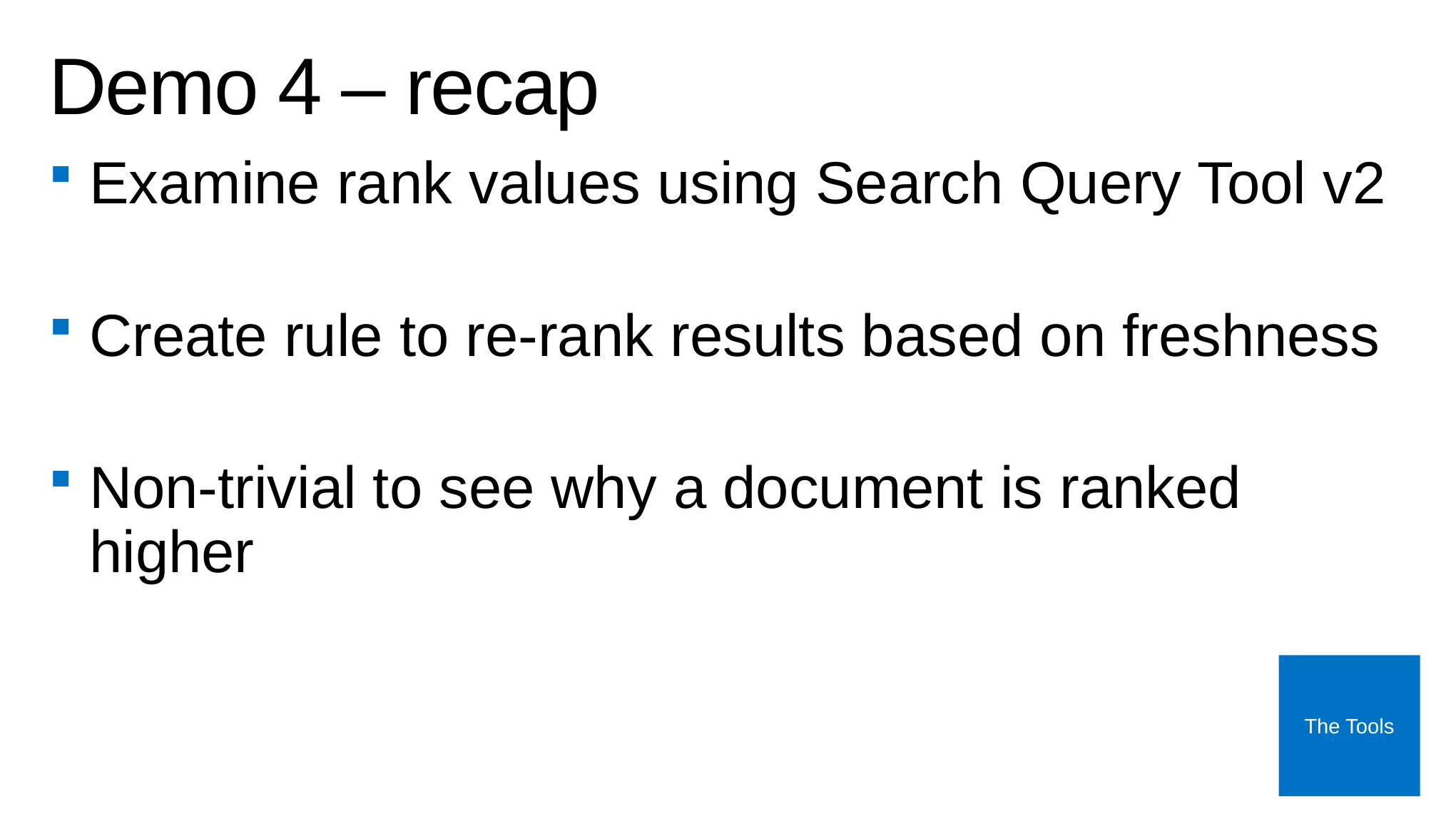

# Demo 4 – recap
Examine rank values using Search Query Tool v2

Create rule to re-rank results based on freshness

Non-trivial to see why a document is ranked higher
The Tools